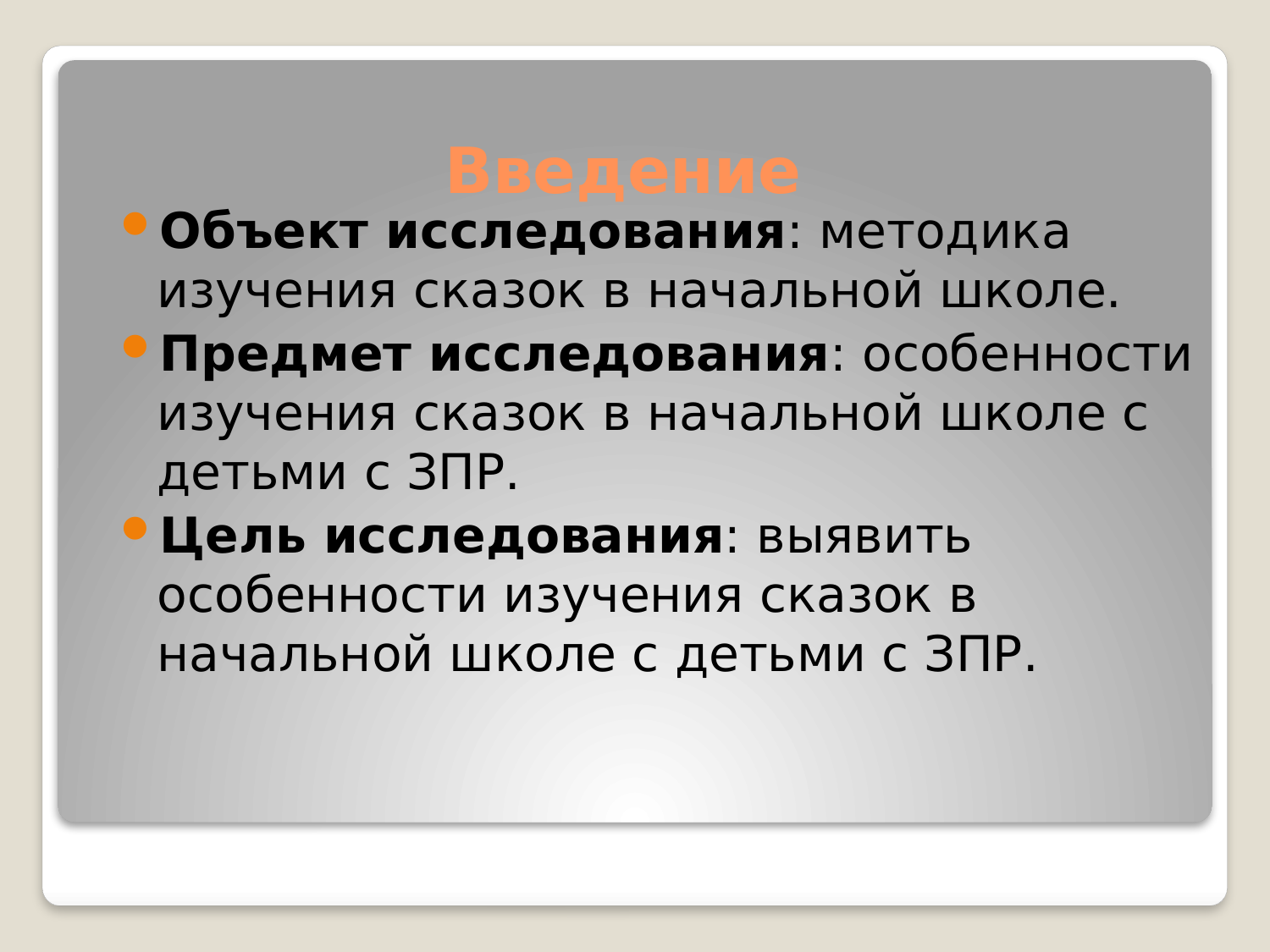

# Введение
Объект исследования: методика изучения сказок в начальной школе.
Предмет исследования: особенности изучения сказок в начальной школе с детьми с ЗПР.
Цель исследования: выявить особенности изучения сказок в начальной школе с детьми с ЗПР.